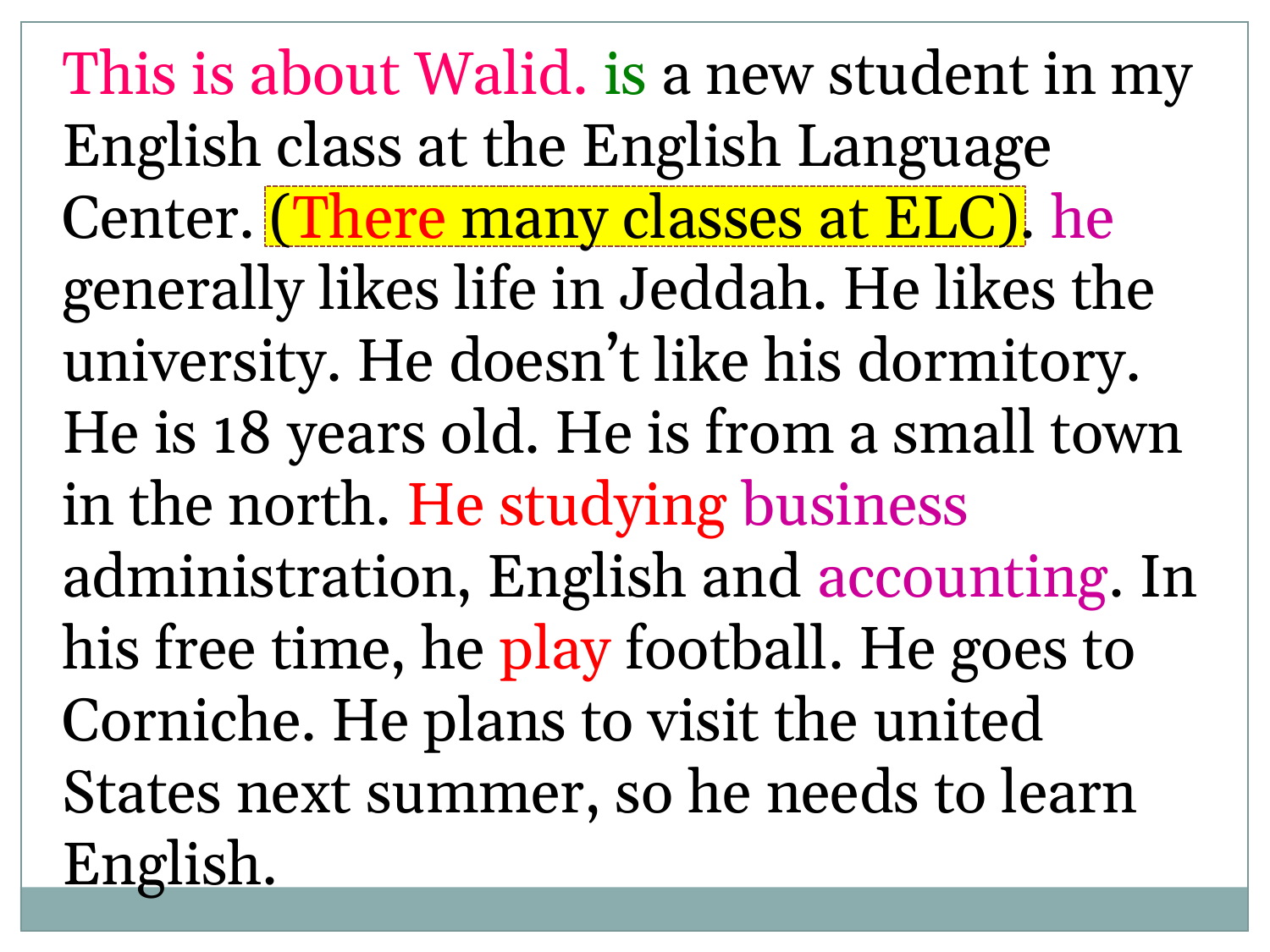

This is about Walid. is a new student in my English class at the English Language Center. (There many classes at ELC). he generally likes life in Jeddah. He likes the university. He doesn’t like his dormitory. He is 18 years old. He is from a small town in the north. He studying business administration, English and accounting. In his free time, he play football. He goes to Corniche. He plans to visit the united States next summer, so he needs to learn English.